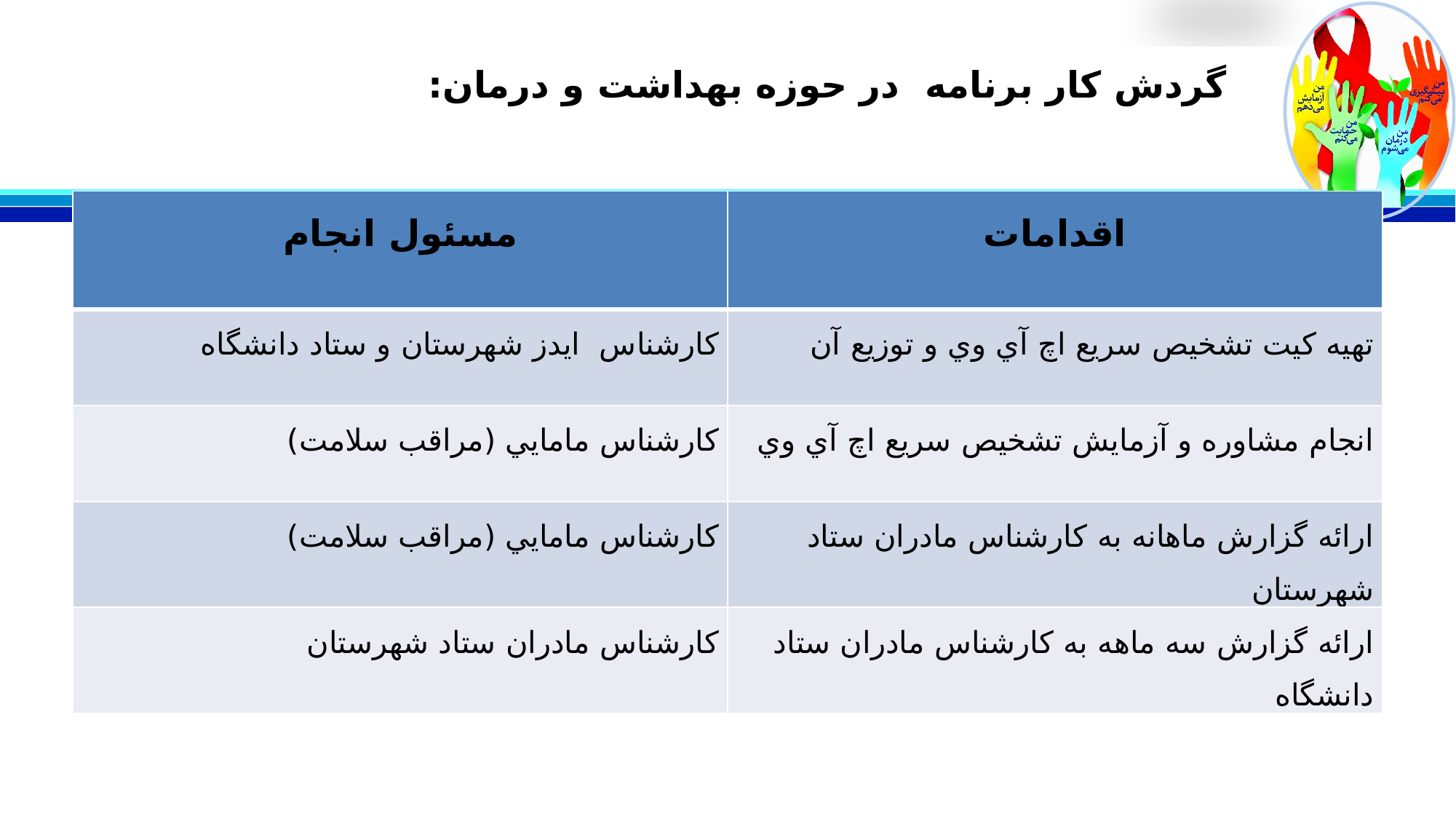

# گردش كار برنامه  در حوزه بهداشت و درمان:
| مسئول انجام | اقدامات |
| --- | --- |
| كارشناس ايدز شهرستان و ستاد دانشگاه | تهيه كيت تشخيص سريع اچ آي وي و توزيع آن |
| كارشناس مامايي (مراقب سلامت) | انجام مشاوره و آزمايش تشخيص سريع اچ آي وي |
| كارشناس مامايي (مراقب سلامت) | ارائه گزارش ماهانه به كارشناس مادران ستاد شهرستان |
| كارشناس مادران ستاد شهرستان | ارائه گزارش سه ماهه به كارشناس مادران ستاد دانشگاه |